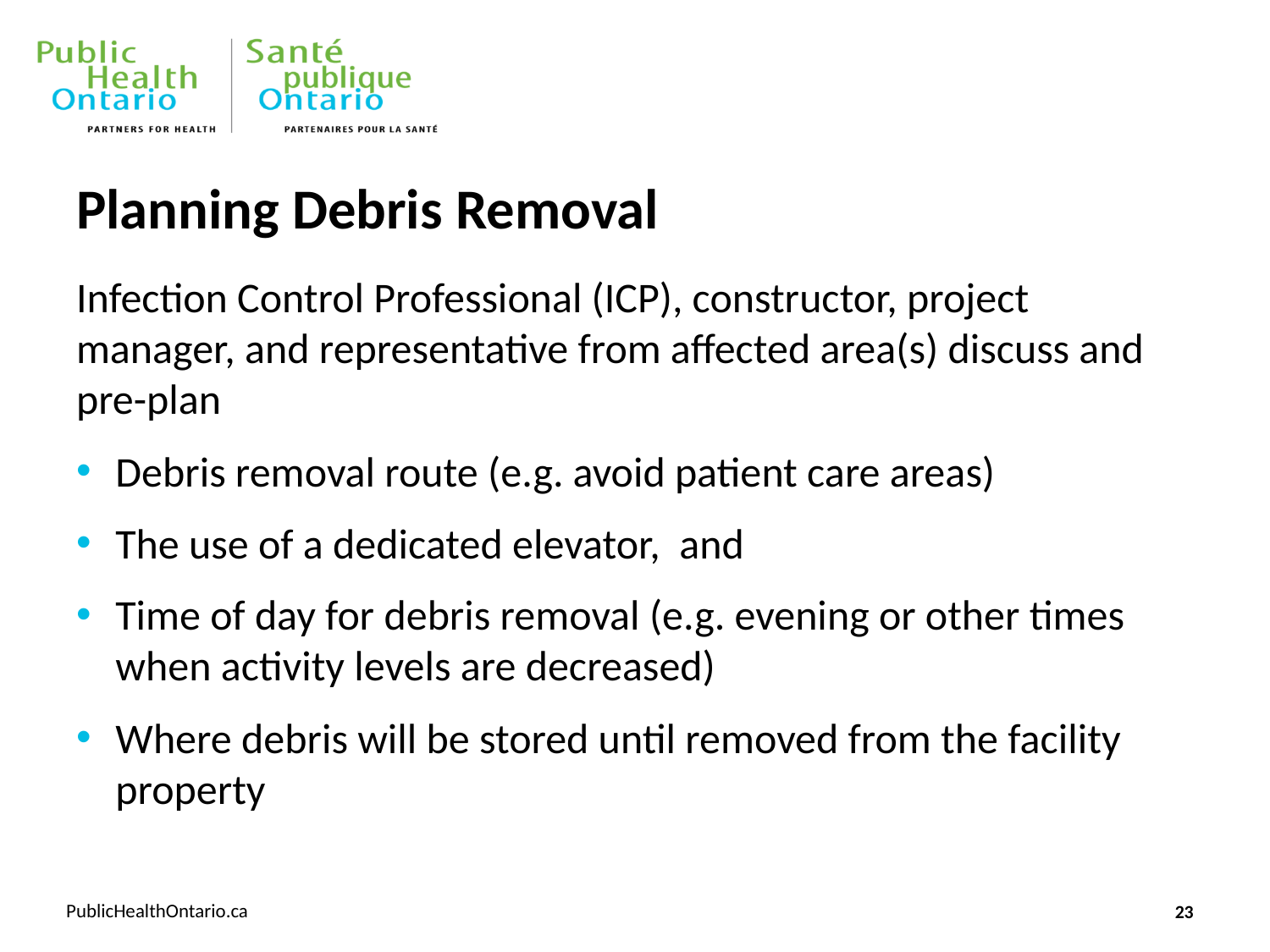

# Planning Debris Removal
Infection Control Professional (ICP), constructor, project manager, and representative from affected area(s) discuss and pre-plan
Debris removal route (e.g. avoid patient care areas)
The use of a dedicated elevator,  and
Time of day for debris removal (e.g. evening or other times when activity levels are decreased)
Where debris will be stored until removed from the facility property

23